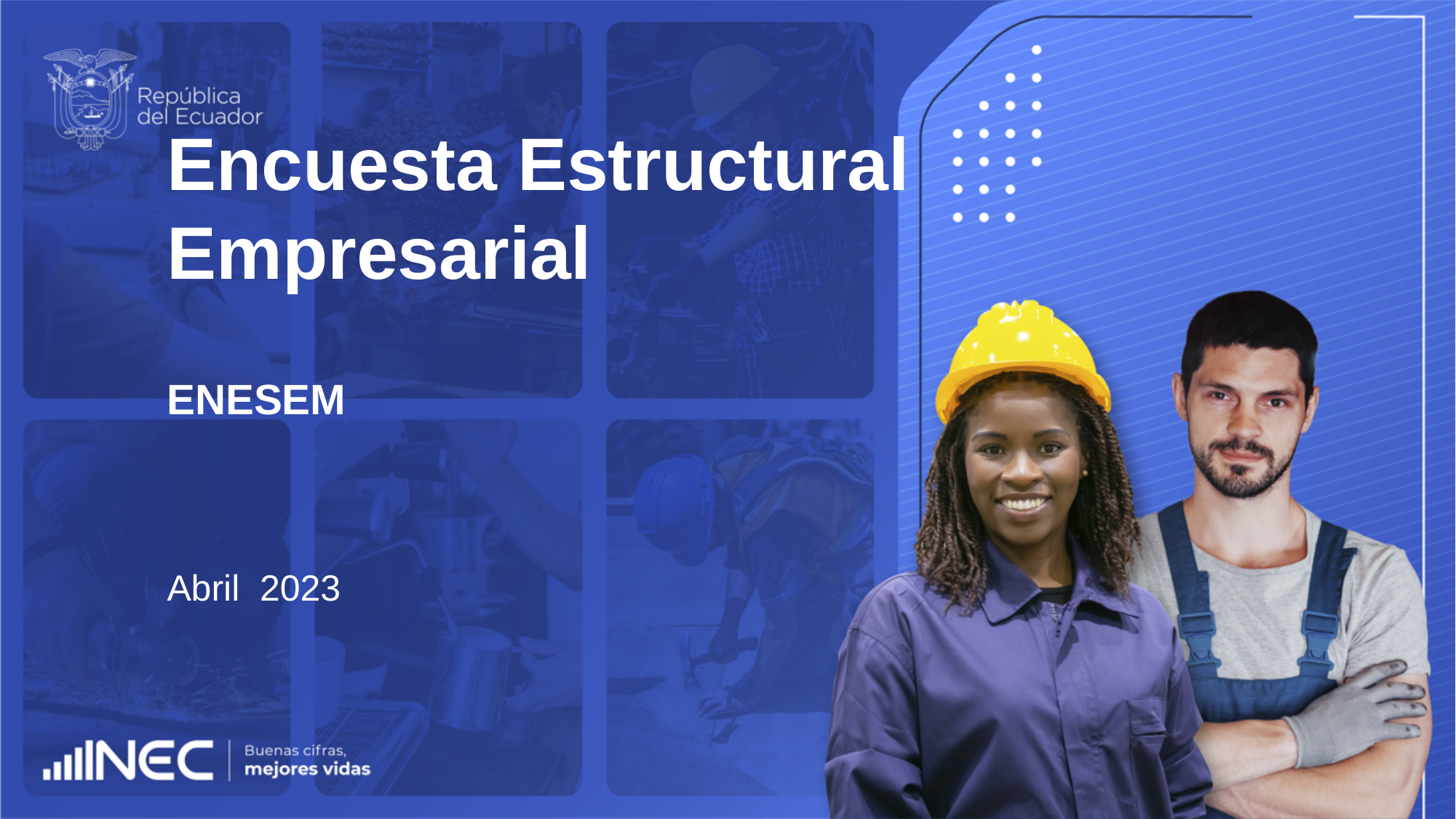

# Encuesta Estructural Empresarial
ENESEM
Abril  2023